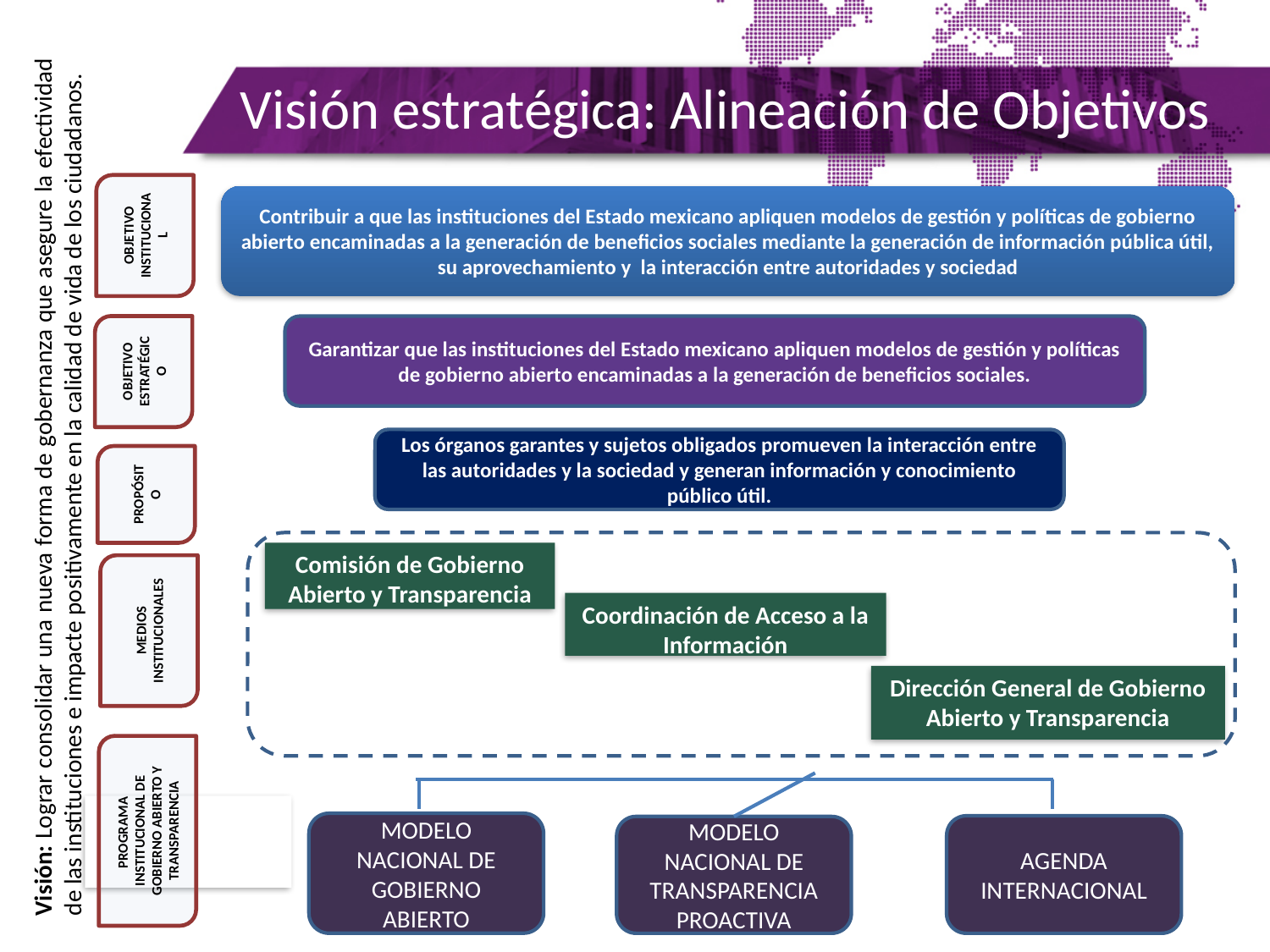

Visión estratégica: Alineación de Objetivos
OBJETIVO INSTITUCIONAL
Contribuir a que las instituciones del Estado mexicano apliquen modelos de gestión y políticas de gobierno abierto encaminadas a la generación de beneficios sociales mediante la generación de información pública útil, su aprovechamiento y  la interacción entre autoridades y sociedad
OBJETIVO ESTRATÉGICO
Garantizar que las instituciones del Estado mexicano apliquen modelos de gestión y políticas de gobierno abierto encaminadas a la generación de beneficios sociales.
Los órganos garantes y sujetos obligados promueven la interacción entre las autoridades y la sociedad y generan información y conocimiento público útil.
PROPÓSITO
# Visión: Lograr consolidar una nueva forma de gobernanza que asegure la efectividad de las instituciones e impacte positivamente en la calidad de vida de los ciudadanos.

Comisión de Gobierno Abierto y Transparencia
MEDIOS INSTITUCIONALES
Coordinación de Acceso a la Información
Dirección General de Gobierno Abierto y Transparencia
PROGRAMA  INSTITUCIONAL DE GOBIERNO ABIERTO Y TRANSPARENCIA

MODELO NACIONAL DE GOBIERNO ABIERTO
AGENDA INTERNACIONAL
MODELO NACIONAL DE TRANSPARENCIA PROACTIVA